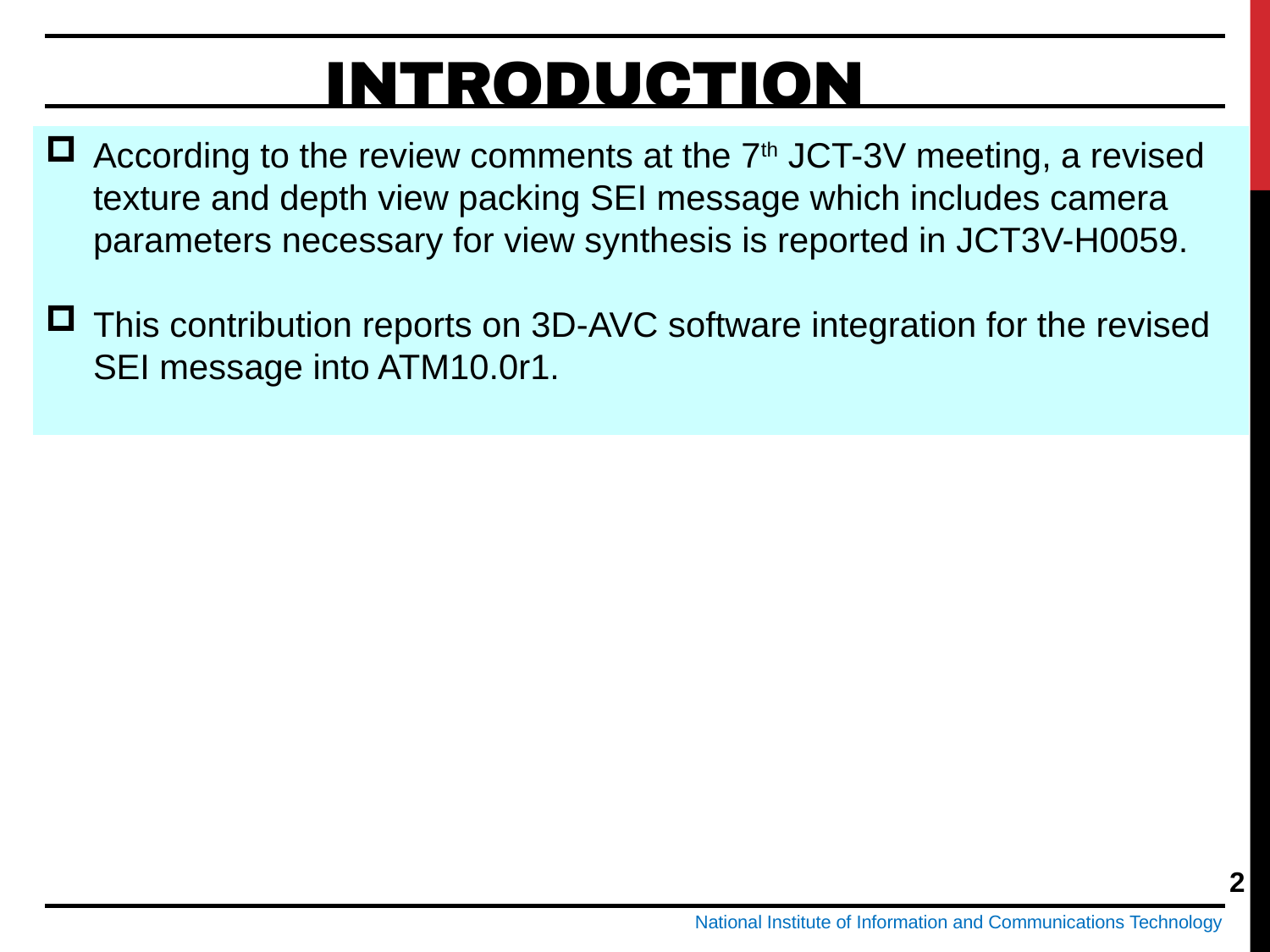

Introduction
According to the review comments at the 7th JCT-3V meeting, a revised texture and depth view packing SEI message which includes camera parameters necessary for view synthesis is reported in JCT3V-H0059.

This contribution reports on 3D-AVC software integration for the revised SEI message into ATM10.0r1.

2